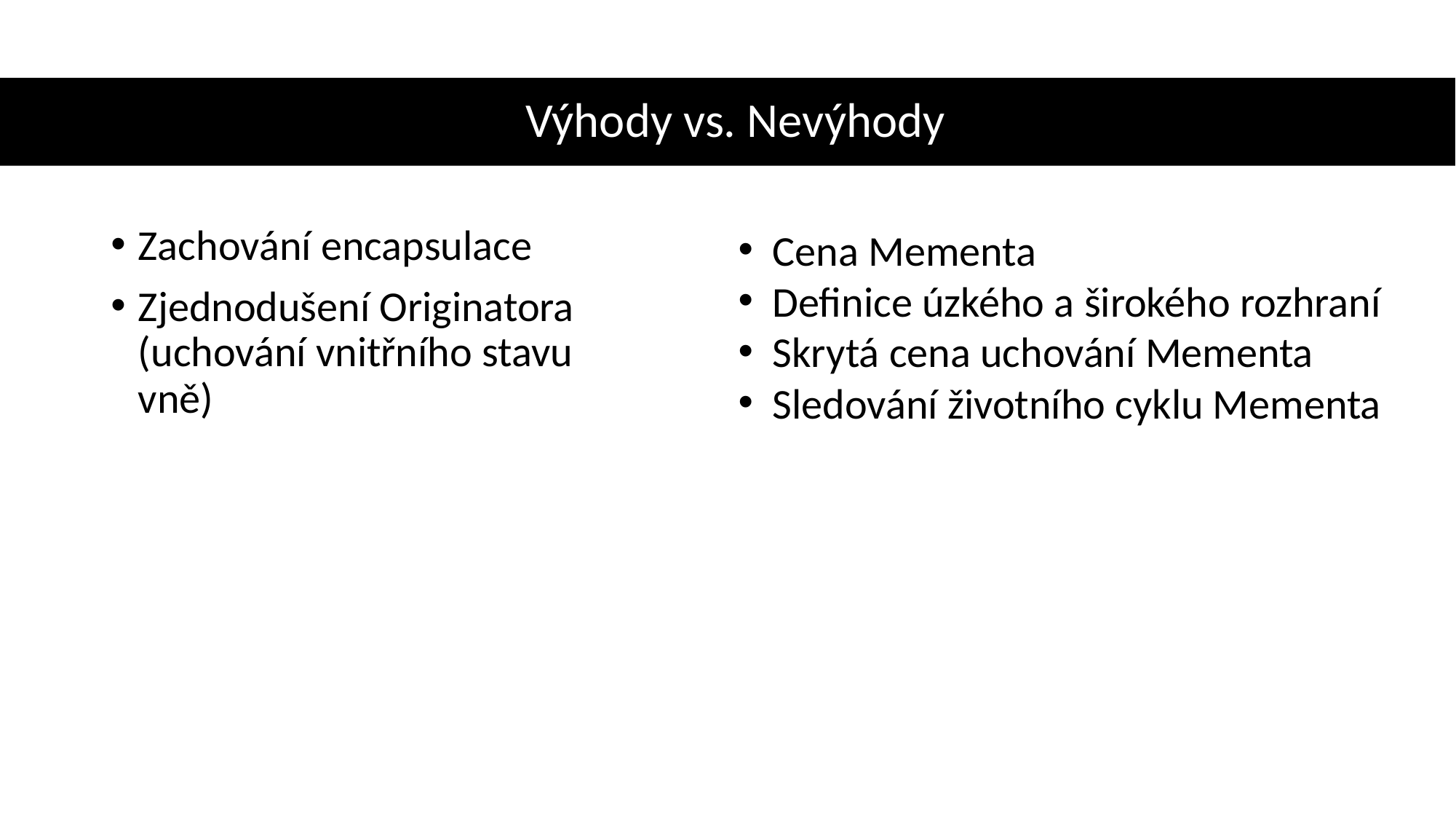

# Výhody vs. Nevýhody

Zachování encapsulace
Zjednodušení Originatora (uchování vnitřního stavu vně)
Cena Mementa
Definice úzkého a širokého rozhraní
Skrytá cena uchování Mementa
Sledování životního cyklu Mementa